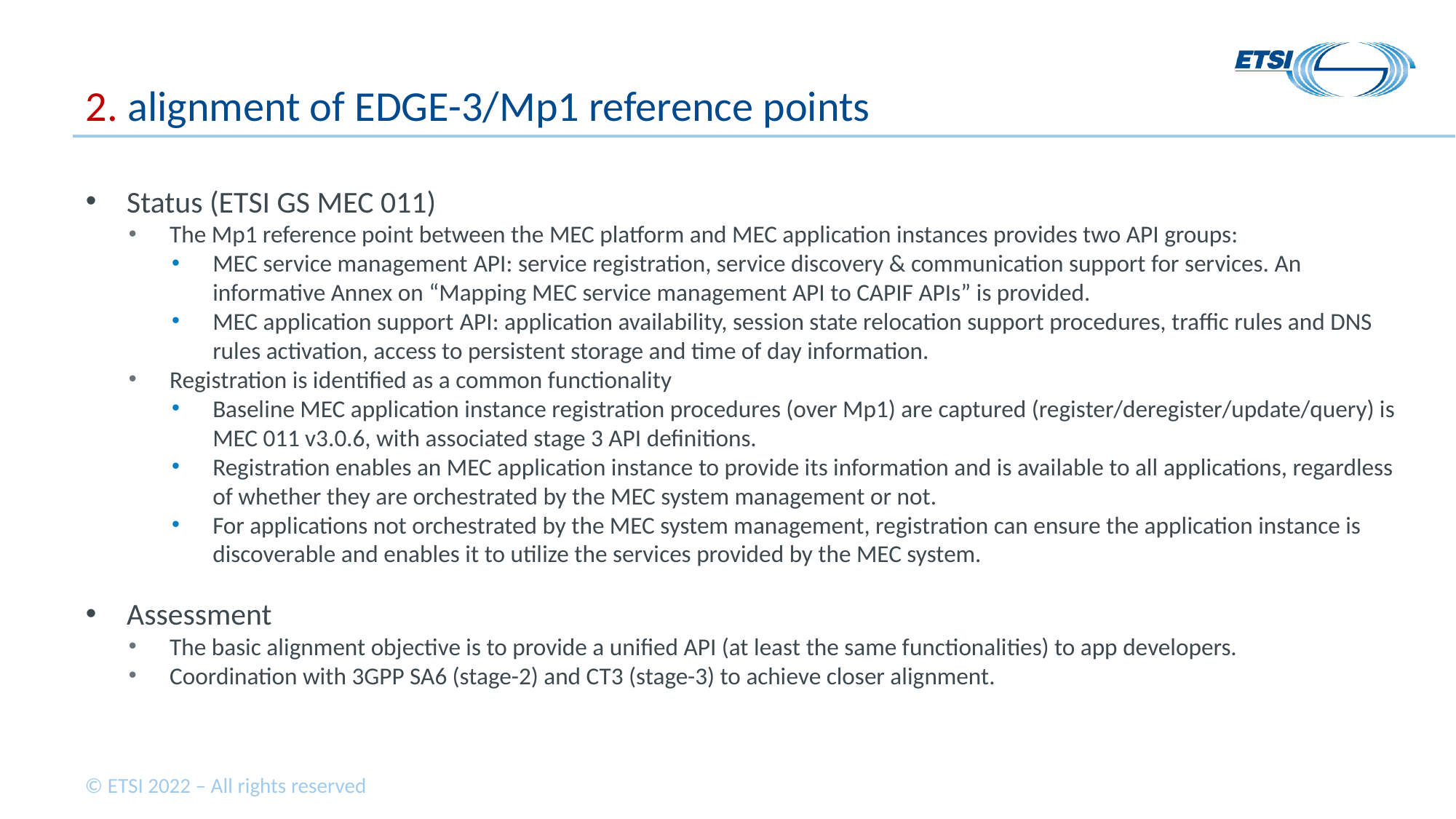

# 2. alignment of EDGE-3/Mp1 reference points
Status (ETSI GS MEC 011)
The Mp1 reference point between the MEC platform and MEC application instances provides two API groups:
MEC service management API: service registration, service discovery & communication support for services. An informative Annex on “Mapping MEC service management API to CAPIF APIs” is provided.
MEC application support API: application availability, session state relocation support procedures, traffic rules and DNS rules activation, access to persistent storage and time of day information.
Registration is identified as a common functionality
Baseline MEC application instance registration procedures (over Mp1) are captured (register/deregister/update/query) is MEC 011 v3.0.6, with associated stage 3 API definitions.
Registration enables an MEC application instance to provide its information and is available to all applications, regardless of whether they are orchestrated by the MEC system management or not.
For applications not orchestrated by the MEC system management, registration can ensure the application instance is discoverable and enables it to utilize the services provided by the MEC system.
Assessment
The basic alignment objective is to provide a unified API (at least the same functionalities) to app developers.
Coordination with 3GPP SA6 (stage-2) and CT3 (stage-3) to achieve closer alignment.